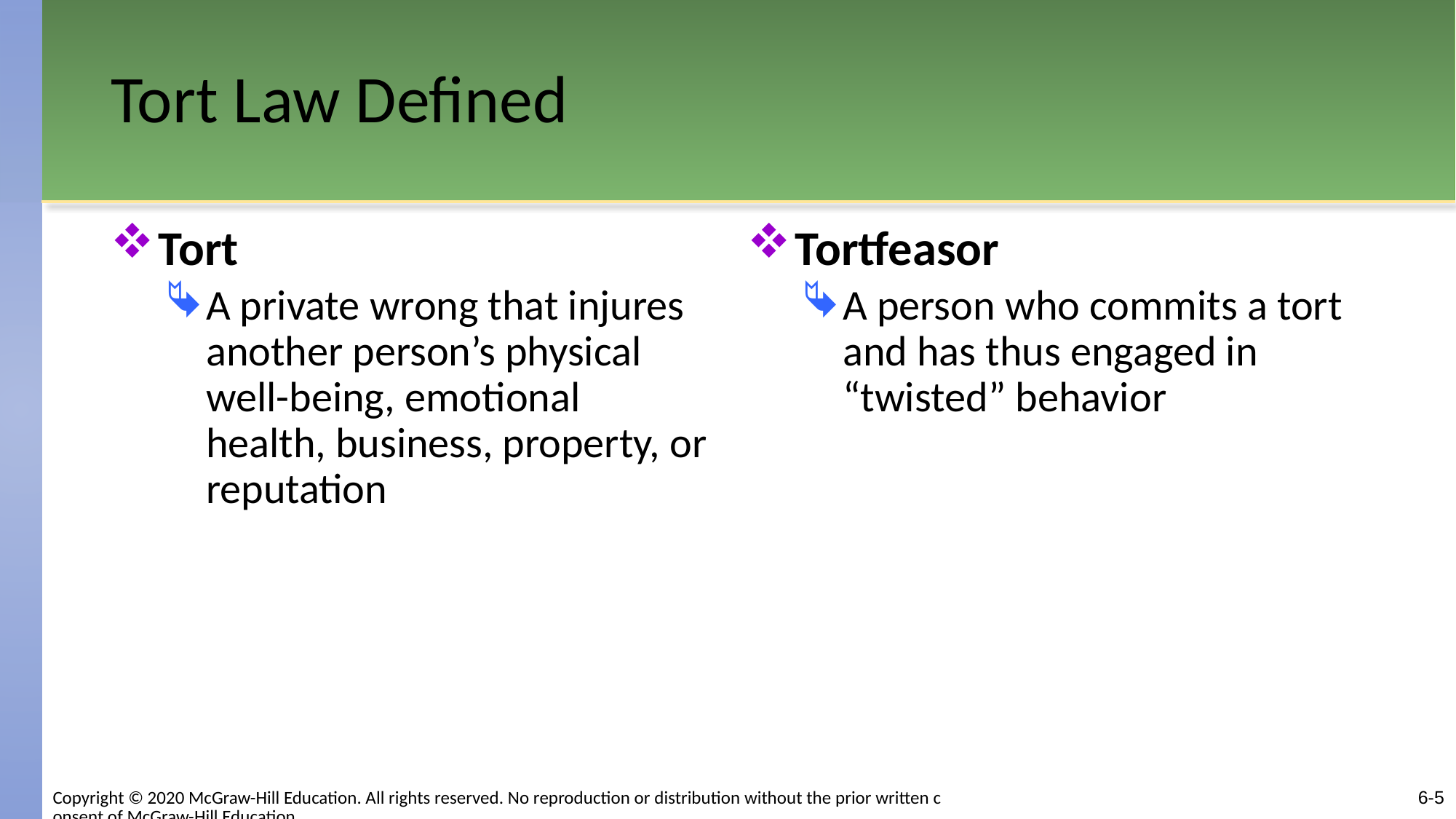

# Tort Law Defined
Tort
A private wrong that injures another person’s physical well-being, emotional health, business, property, or reputation

Tortfeasor
A person who commits a tort and has thus engaged in “twisted” behavior

6-5
Copyright © 2020 McGraw-Hill Education. All rights reserved. No reproduction or distribution without the prior written consent of McGraw-Hill Education.